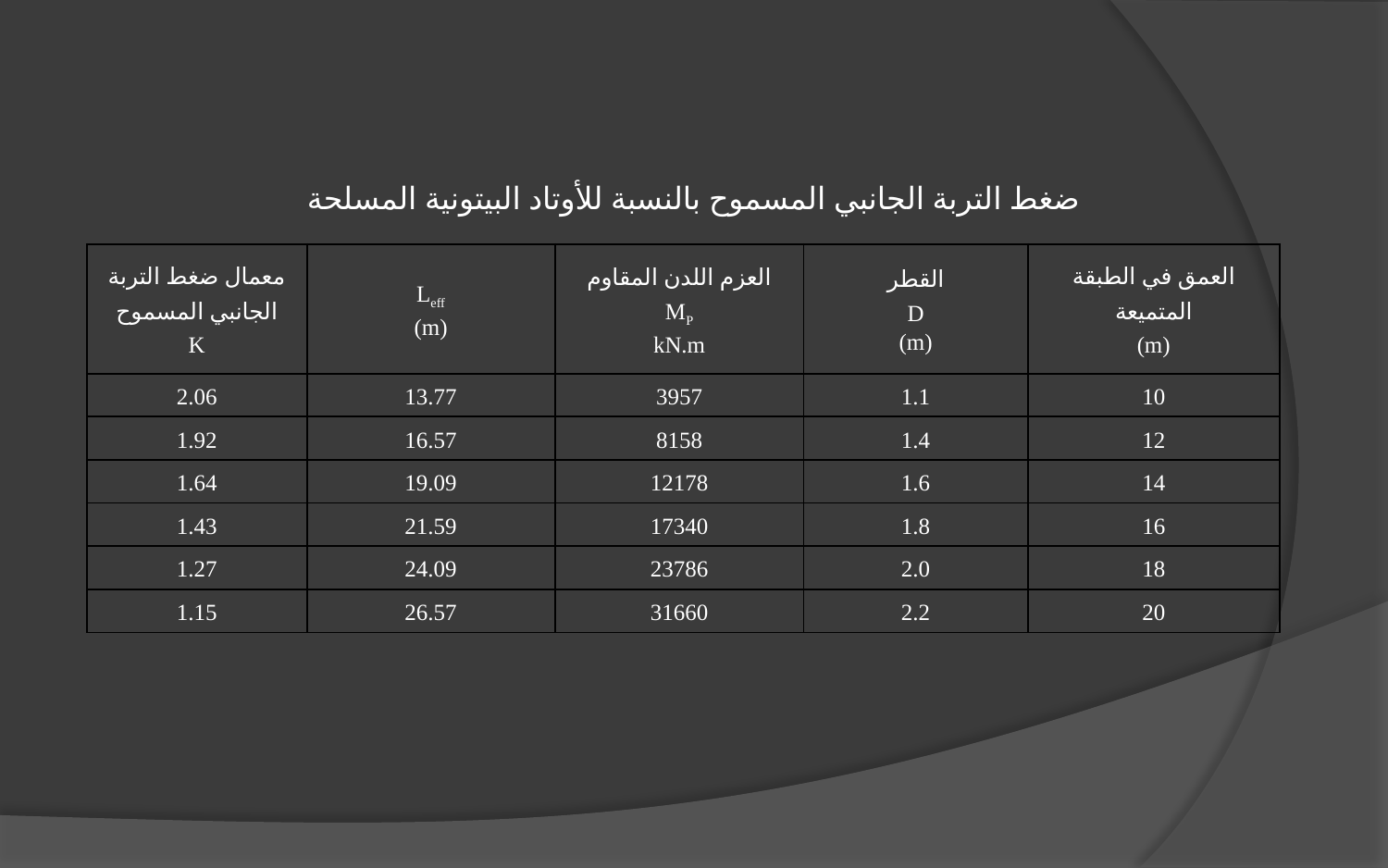

ضغط التربة الجانبي المسموح بالنسبة للأوتاد البيتونية المسلحة

| معمال ضغط التربة الجانبي المسموح K | Leff (m) | العزم اللدن المقاوم MP kN.m | القطر D (m) | العمق في الطبقة المتميعة (m) |
| --- | --- | --- | --- | --- |
| 2.06 | 13.77 | 3957 | 1.1 | 10 |
| 1.92 | 16.57 | 8158 | 1.4 | 12 |
| 1.64 | 19.09 | 12178 | 1.6 | 14 |
| 1.43 | 21.59 | 17340 | 1.8 | 16 |
| 1.27 | 24.09 | 23786 | 2.0 | 18 |
| 1.15 | 26.57 | 31660 | 2.2 | 20 |